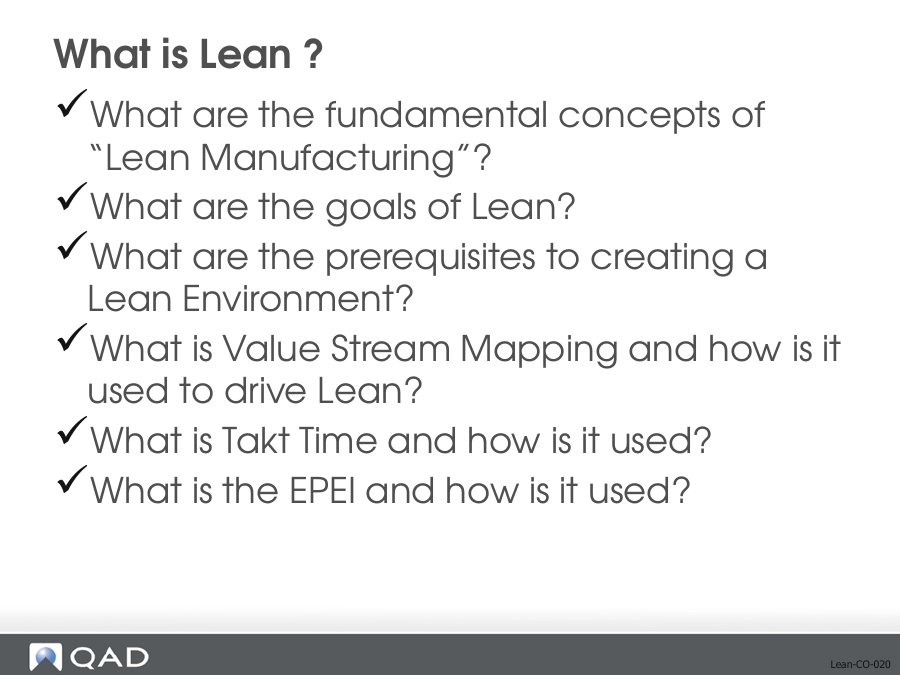

# What is Lean ?
What are the fundamental concepts of “Lean Manufacturing”?
What are the goals of Lean?
What are the prerequisites to creating a Lean Environment?
What is Value Stream Mapping and how is it used to drive Lean?
What is Takt Time and how is it used?
What is the EPEI and how is it used?
Lean-CO-020